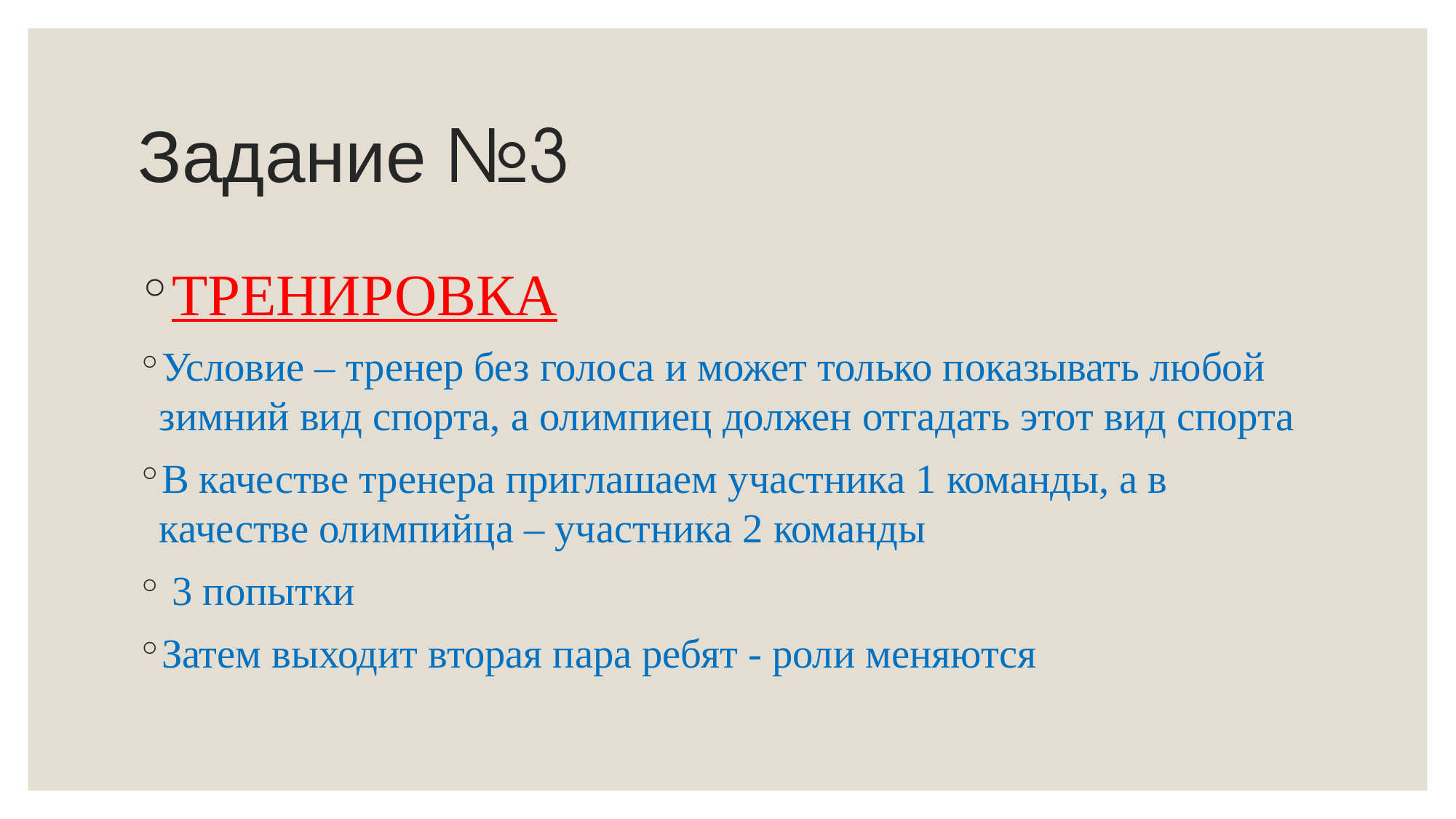

# Задание №3
ТРЕНИРОВКА
Условие – тренер без голоса и может только показывать любой зимний вид спорта, а олимпиец должен отгадать этот вид спорта
В качестве тренера приглашаем участника 1 команды, а в качестве олимпийца – участника 2 команды
 3 попытки
Затем выходит вторая пара ребят - роли меняются